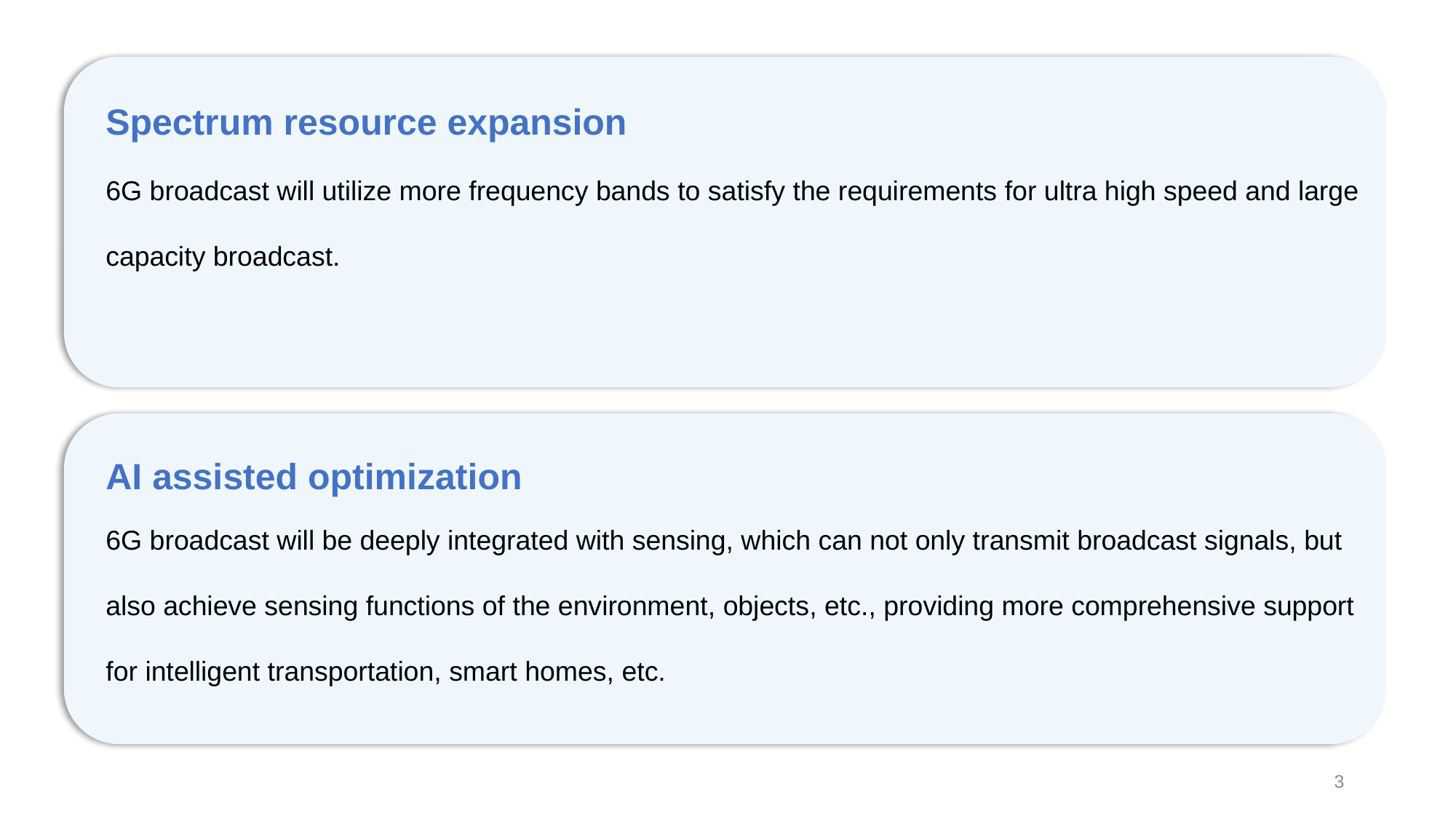

Spectrum resource expansion

6G broadcast will utilize more frequency bands to satisfy the requirements for ultra high speed and large capacity broadcast.
AI assisted optimization

6G broadcast will be deeply integrated with sensing, which can not only transmit broadcast signals, but also achieve sensing functions of the environment, objects, etc., providing more comprehensive support for intelligent transportation, smart homes, etc.
3